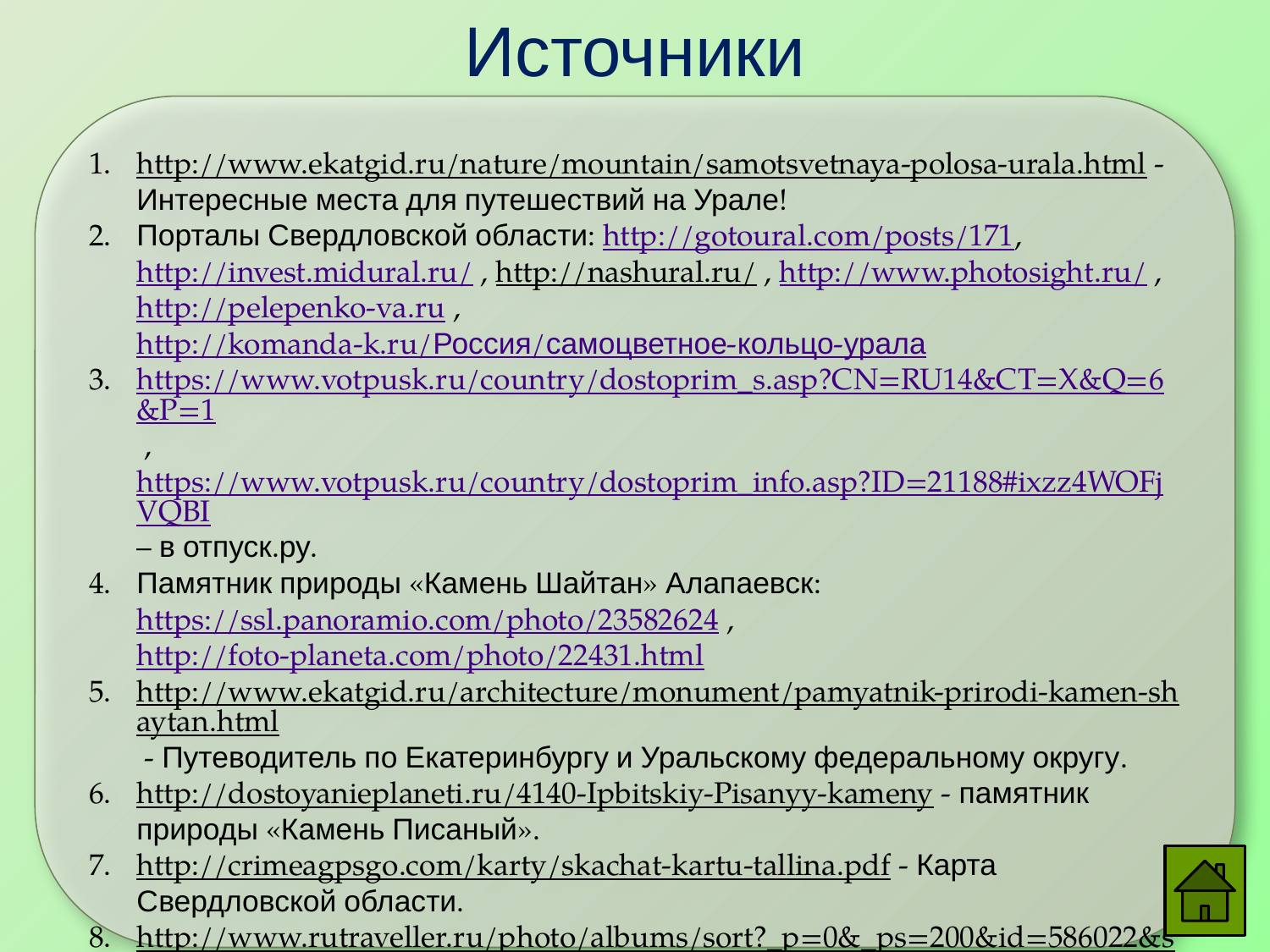

Источники
http://www.ekatgid.ru/nature/mountain/samotsvetnaya-polosa-urala.html - Интересные места для путешествий на Урале!
Порталы Свердловской области: http://gotoural.com/posts/171, http://invest.midural.ru/ , http://nashural.ru/ , http://www.photosight.ru/ , http://pelepenko-va.ru , http://komanda-k.ru/Россия/самоцветное-кольцо-урала
https://www.votpusk.ru/country/dostoprim_s.asp?CN=RU14&CT=X&Q=6&P=1 , https://www.votpusk.ru/country/dostoprim_info.asp?ID=21188#ixzz4WOFjVQBI– в отпуск.ру.
Памятник природы «Камень Шайтан» Алапаевск: https://ssl.panoramio.com/photo/23582624 , http://foto-planeta.com/photo/22431.html
http://www.ekatgid.ru/architecture/monument/pamyatnik-prirodi-kamen-shaytan.html - Путеводитель по Екатеринбургу и Уральскому федеральному округу.
http://dostoyanieplaneti.ru/4140-Ipbitskiy-Pisanyy-kameny - памятник природы «Камень Писаный».
http://crimeagpsgo.com/karty/skachat-kartu-tallina.pdf - Карта Свердловской области.
http://www.rutraveller.ru/photo/albums/sort?_p=0&_ps=200&id=586022&show=fullview - Река Реж.